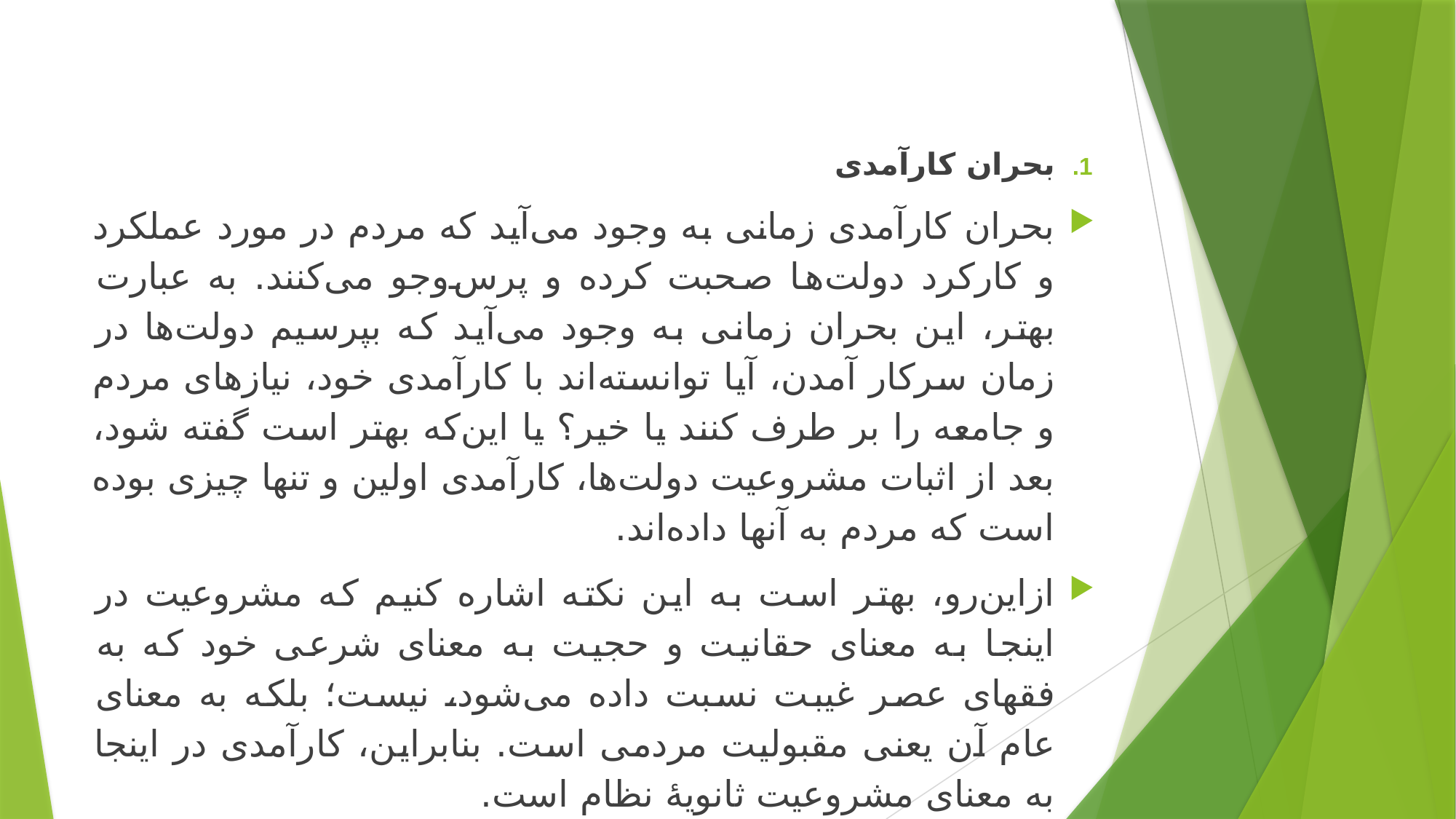

بحران کارآمدی
بحران کارآمدی زمانی به وجود می‌آید که مردم در مورد عملکرد و کارکرد دولت‌ها صحبت کرده و پرس‌وجو می‌کنند. به عبارت بهتر، این بحران زمانی به وجود می‌آید که بپرسیم دولت‌ها در زمان سرکار آمدن، آیا توانسته‌اند با کارآمدی خود، نیازهای مردم و جامعه را بر طرف کنند یا خیر؟ یا این‌که بهتر است گفته شود، بعد از اثبات مشروعیت دولت‌ها، کارآمدی اولین و تنها چیزی بوده است که مردم به آنها داده‌اند.
ازاین‌رو، بهتر است به این نکته اشاره کنیم که مشروعیت در اینجا به معنای حقانیت و حجیت به معنای شرعی خود که به فقهای عصر غیبت نسبت داده می‌شود، نیست؛ بلکه به معنای عام آن یعنی مقبولیت مردمی است. بنابراین، کارآمدی در اینجا به معنای مشروعیت ثانویۀ نظام است.